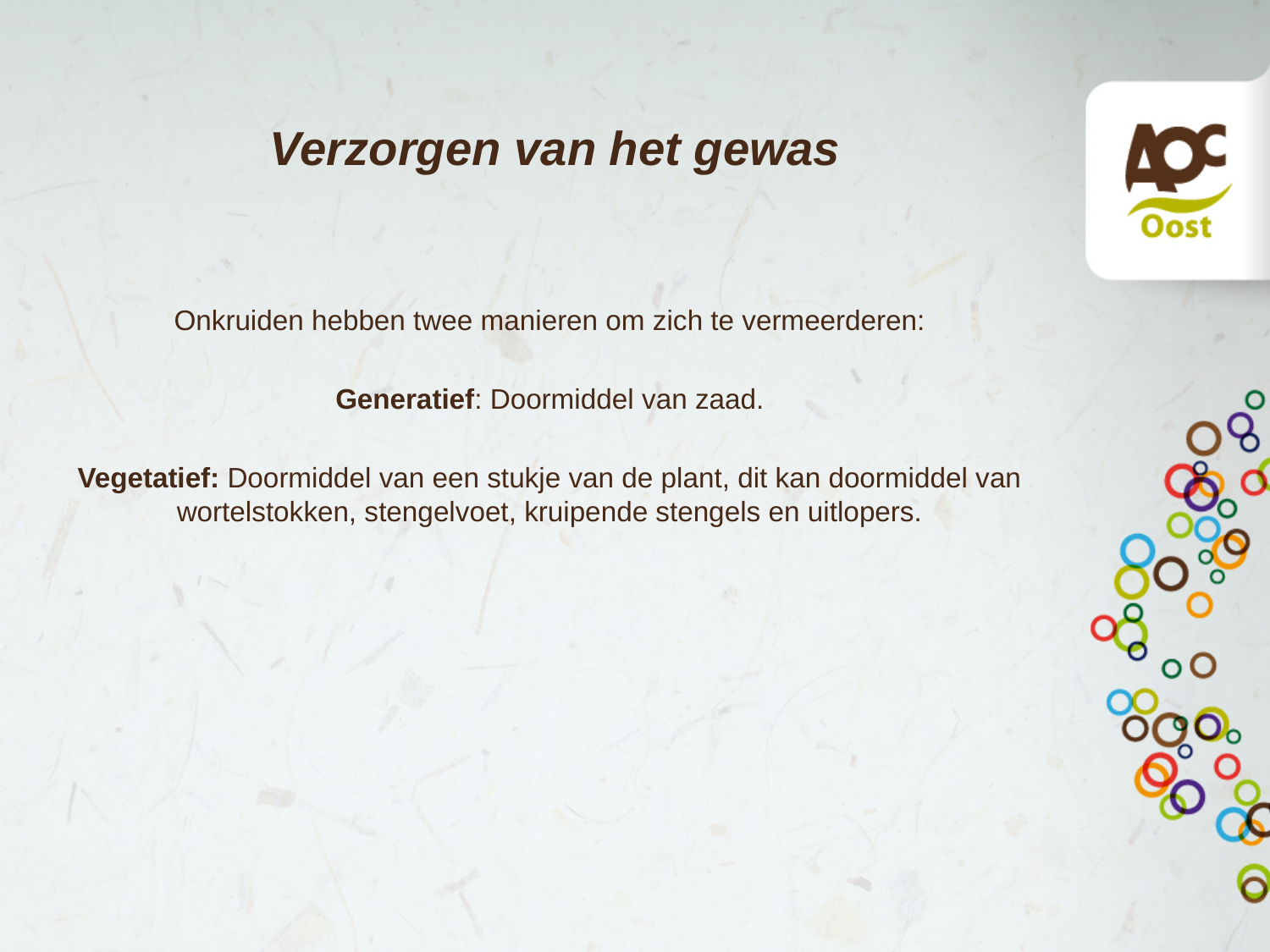

# Verzorgen van het gewas
Onkruiden hebben twee manieren om zich te vermeerderen:

Generatief: Doormiddel van zaad.

Vegetatief: Doormiddel van een stukje van de plant, dit kan doormiddel van wortelstokken, stengelvoet, kruipende stengels en uitlopers.